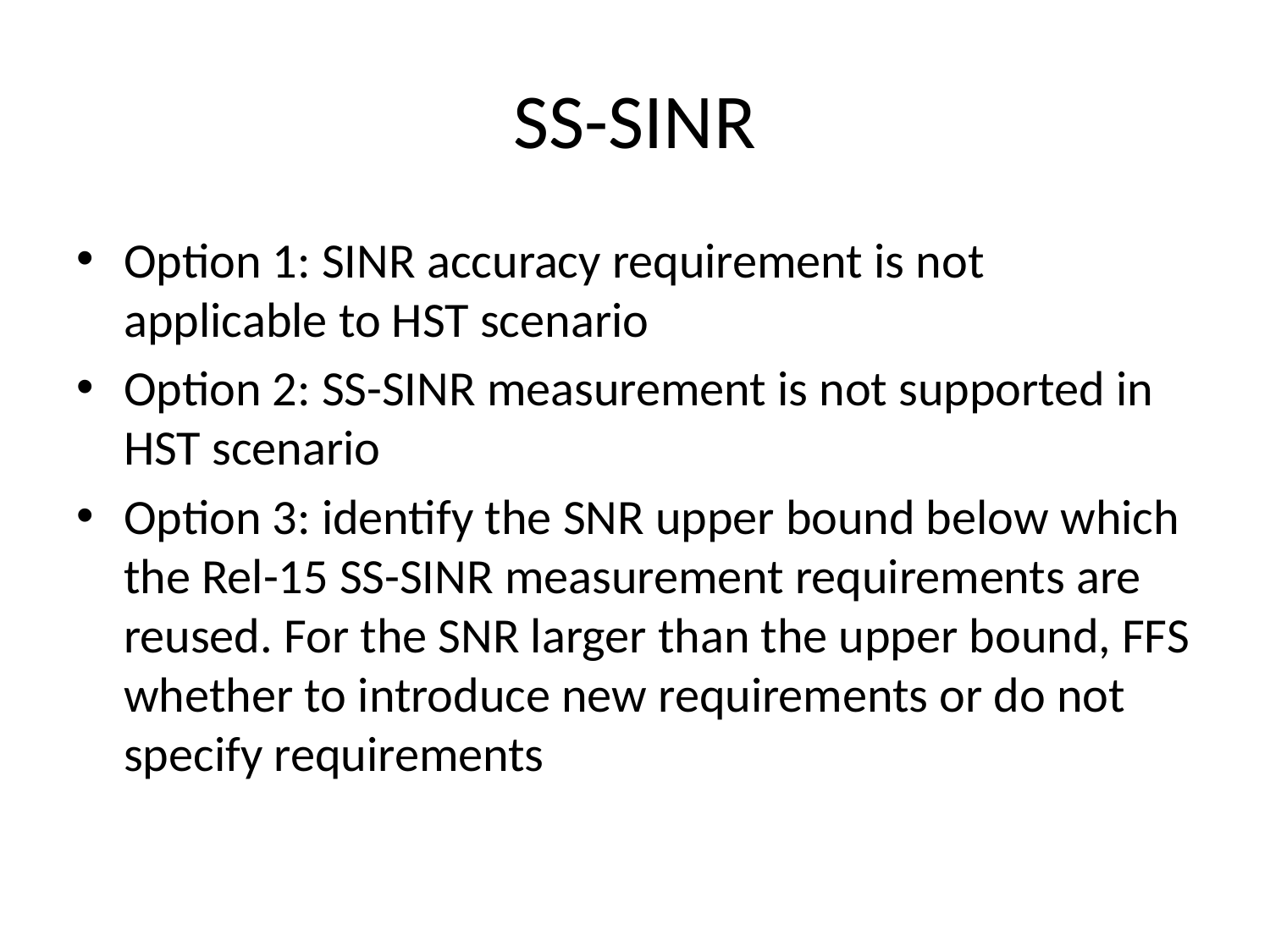

# SS-SINR
Option 1: SINR accuracy requirement is not applicable to HST scenario
Option 2: SS-SINR measurement is not supported in HST scenario
Option 3: identify the SNR upper bound below which the Rel-15 SS-SINR measurement requirements are reused. For the SNR larger than the upper bound, FFS whether to introduce new requirements or do not specify requirements